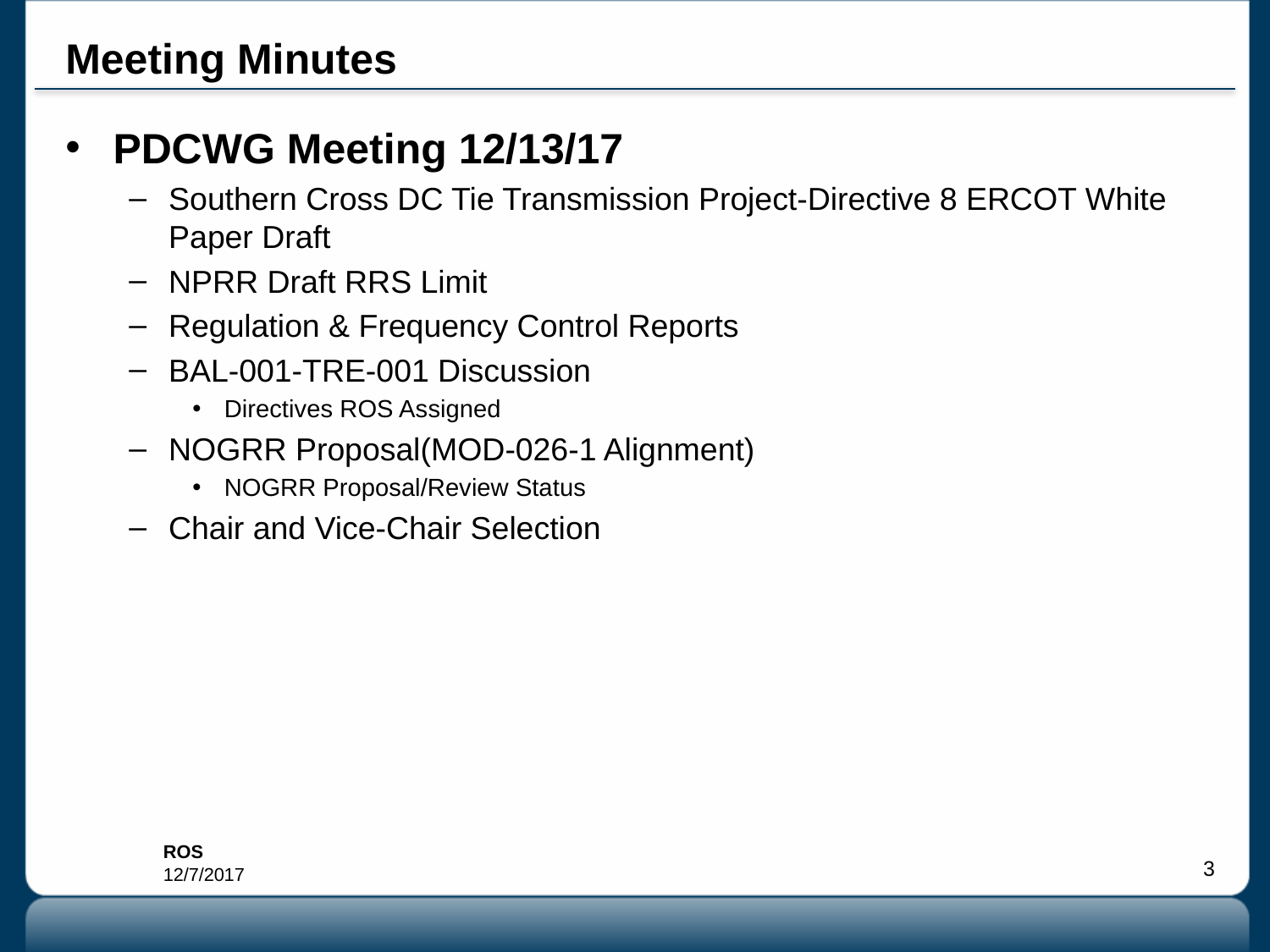

# Meeting Minutes
PDCWG Meeting 12/13/17
Southern Cross DC Tie Transmission Project-Directive 8 ERCOT White Paper Draft
NPRR Draft RRS Limit
Regulation & Frequency Control Reports
BAL-001-TRE-001 Discussion
Directives ROS Assigned
NOGRR Proposal(MOD-026-1 Alignment)
NOGRR Proposal/Review Status
Chair and Vice-Chair Selection